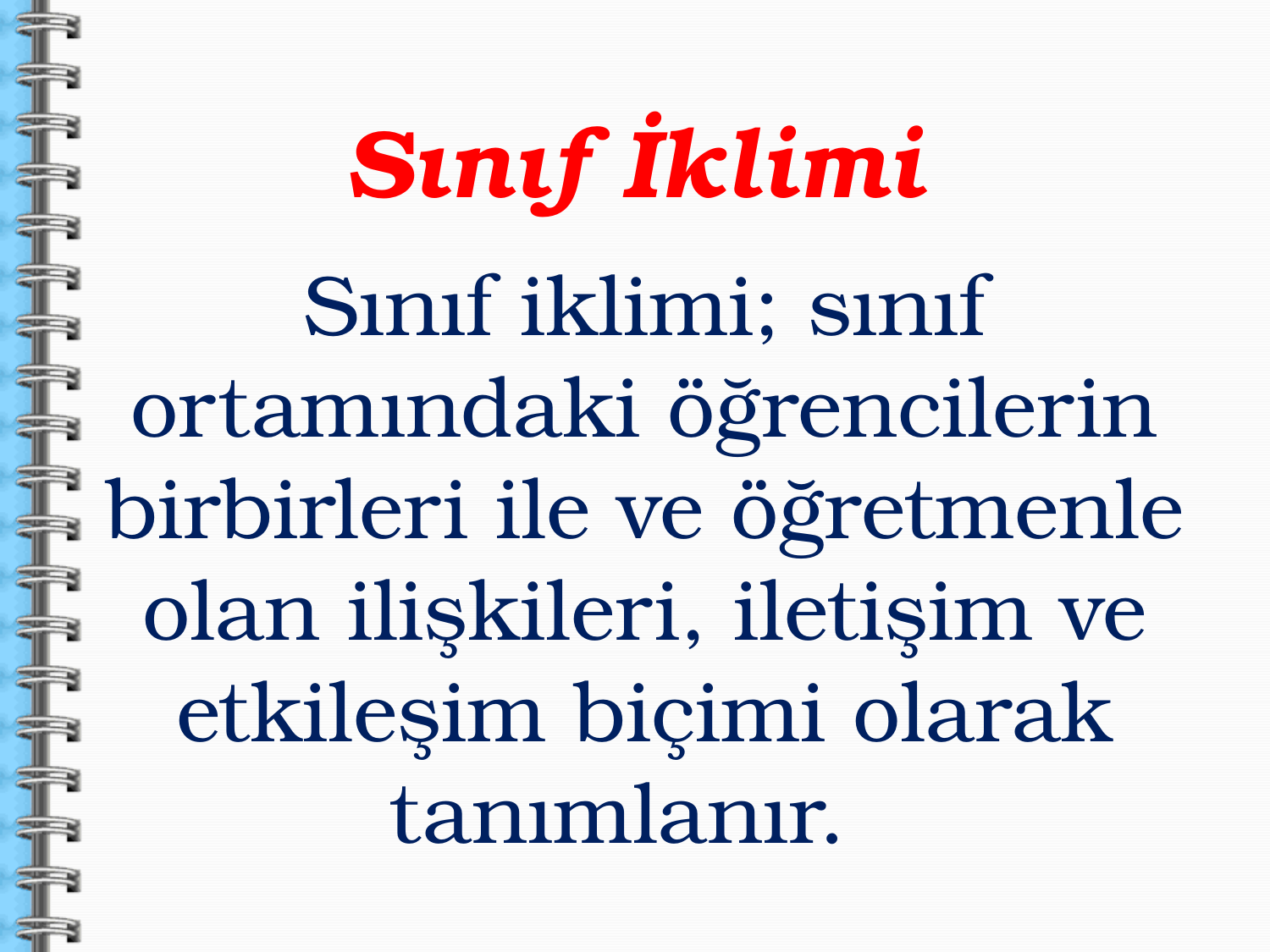

Sınıf İklimi
Sınıf iklimi; sınıf ortamındaki öğrencilerin birbirleri ile ve öğretmenle olan ilişkileri, iletişim ve etkileşim biçimi olarak tanımlanır.